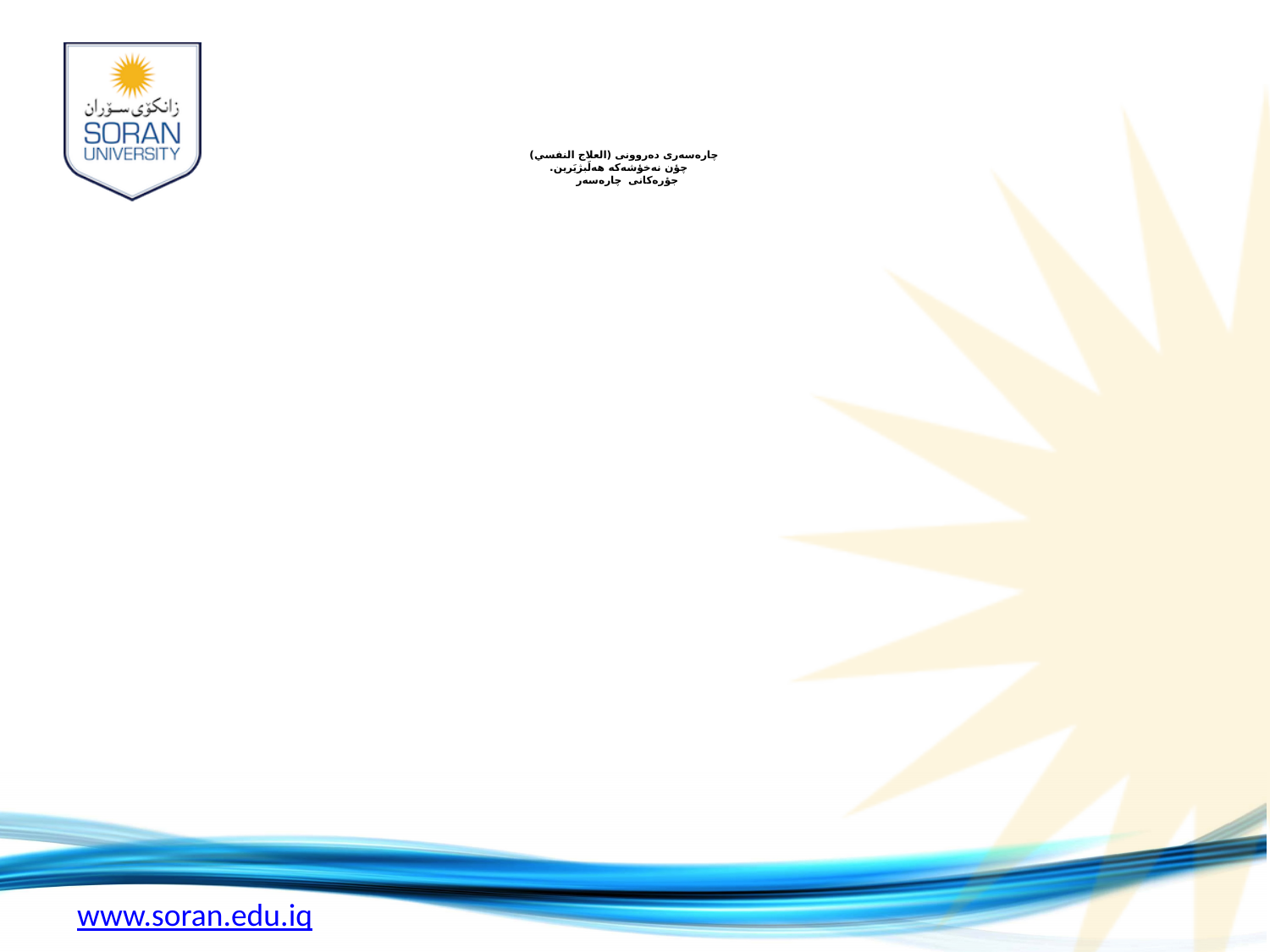

# چاره‌سه‌رى ده‌روونى (العلاج النفسي) چؤن نه‌خؤشه‌كه‌ هه‌لَبژيَرين. جؤره‌كانى  چاره‌سه‌ر